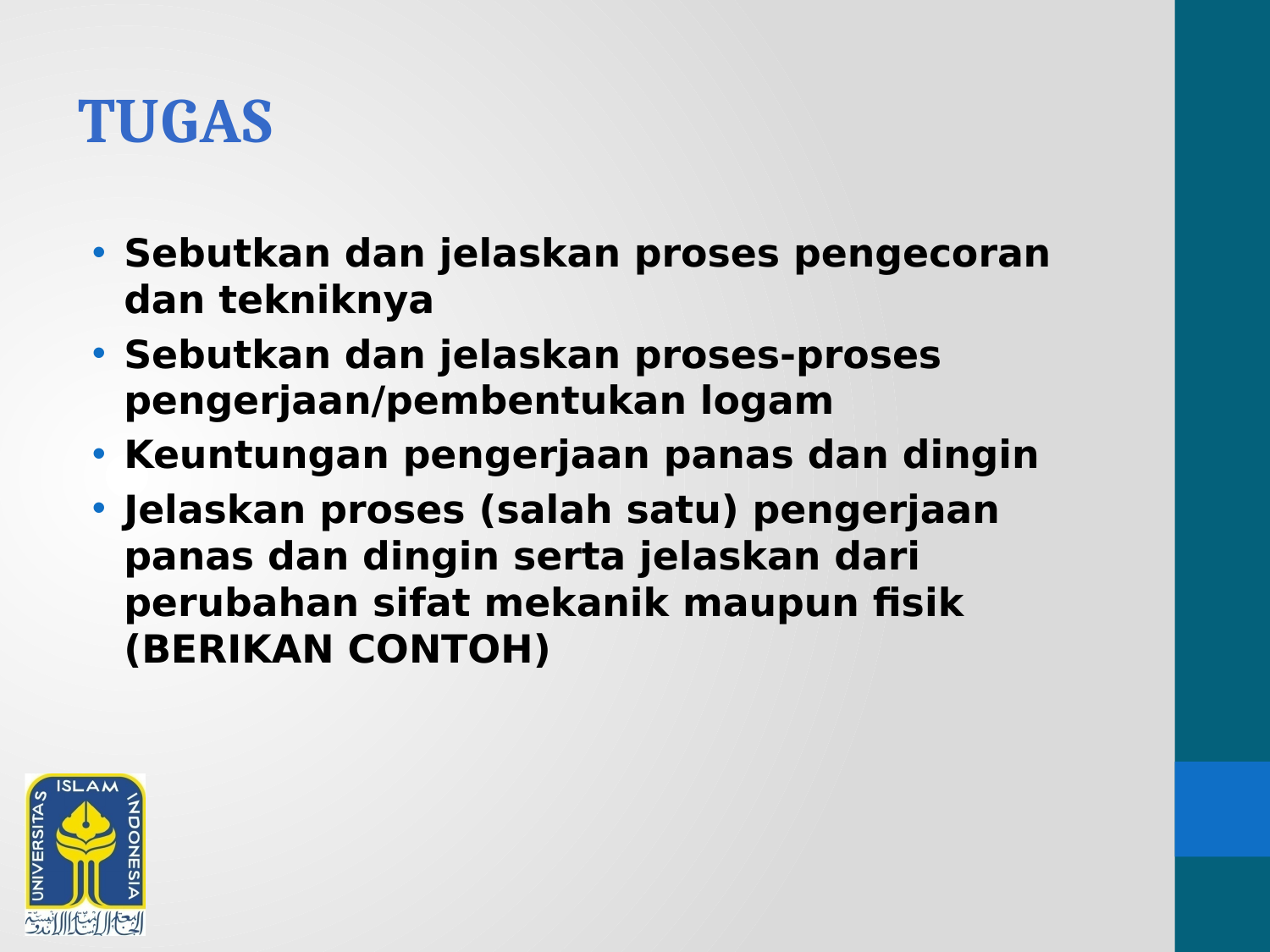

# tugas
Sebutkan dan jelaskan proses pengecoran dan tekniknya
Sebutkan dan jelaskan proses-proses pengerjaan/pembentukan logam
Keuntungan pengerjaan panas dan dingin
Jelaskan proses (salah satu) pengerjaan panas dan dingin serta jelaskan dari perubahan sifat mekanik maupun fisik (BERIKAN CONTOH)